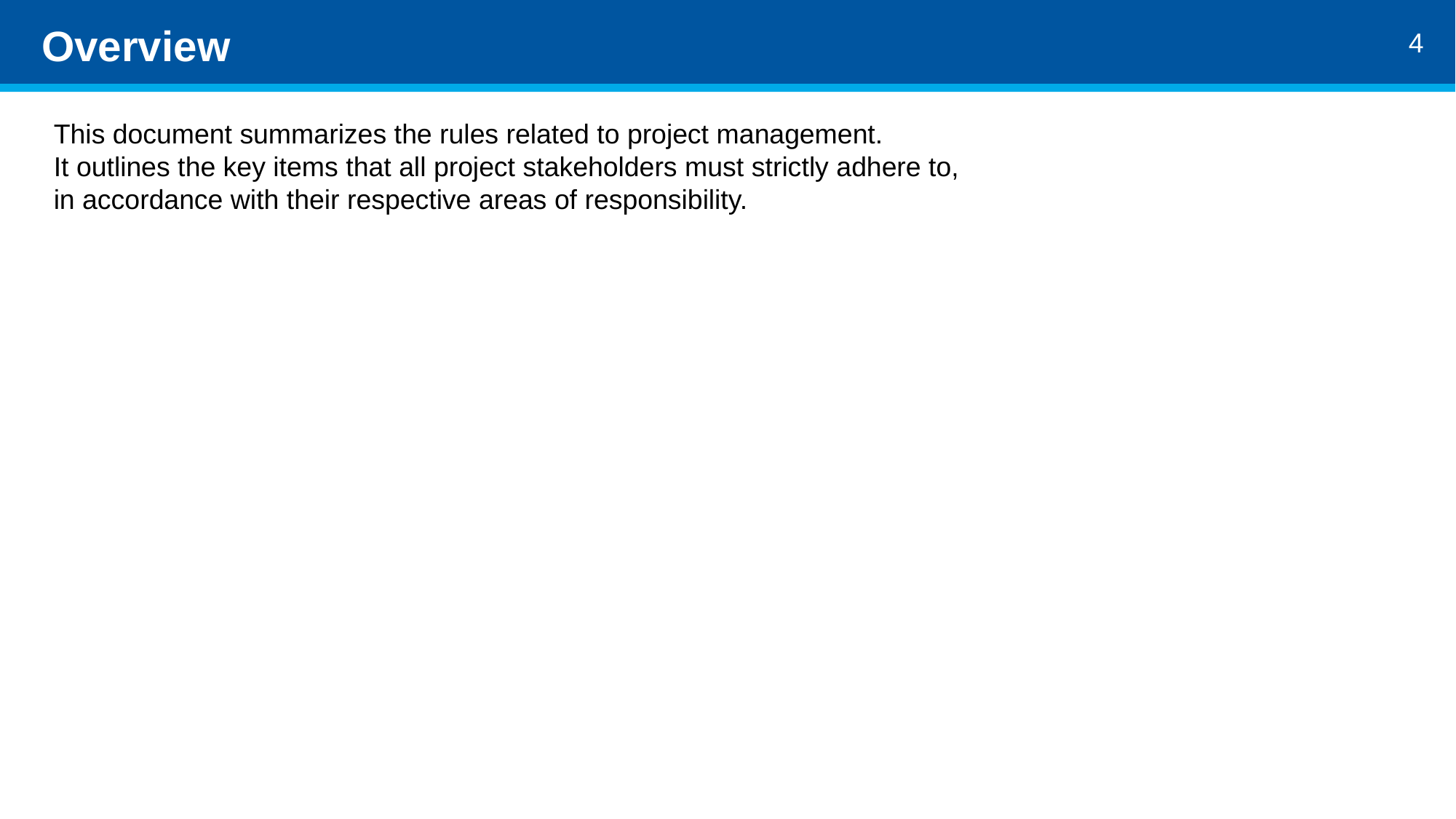

# Overview
This document summarizes the rules related to project management.
It outlines the key items that all project stakeholders must strictly adhere to,
in accordance with their respective areas of responsibility.